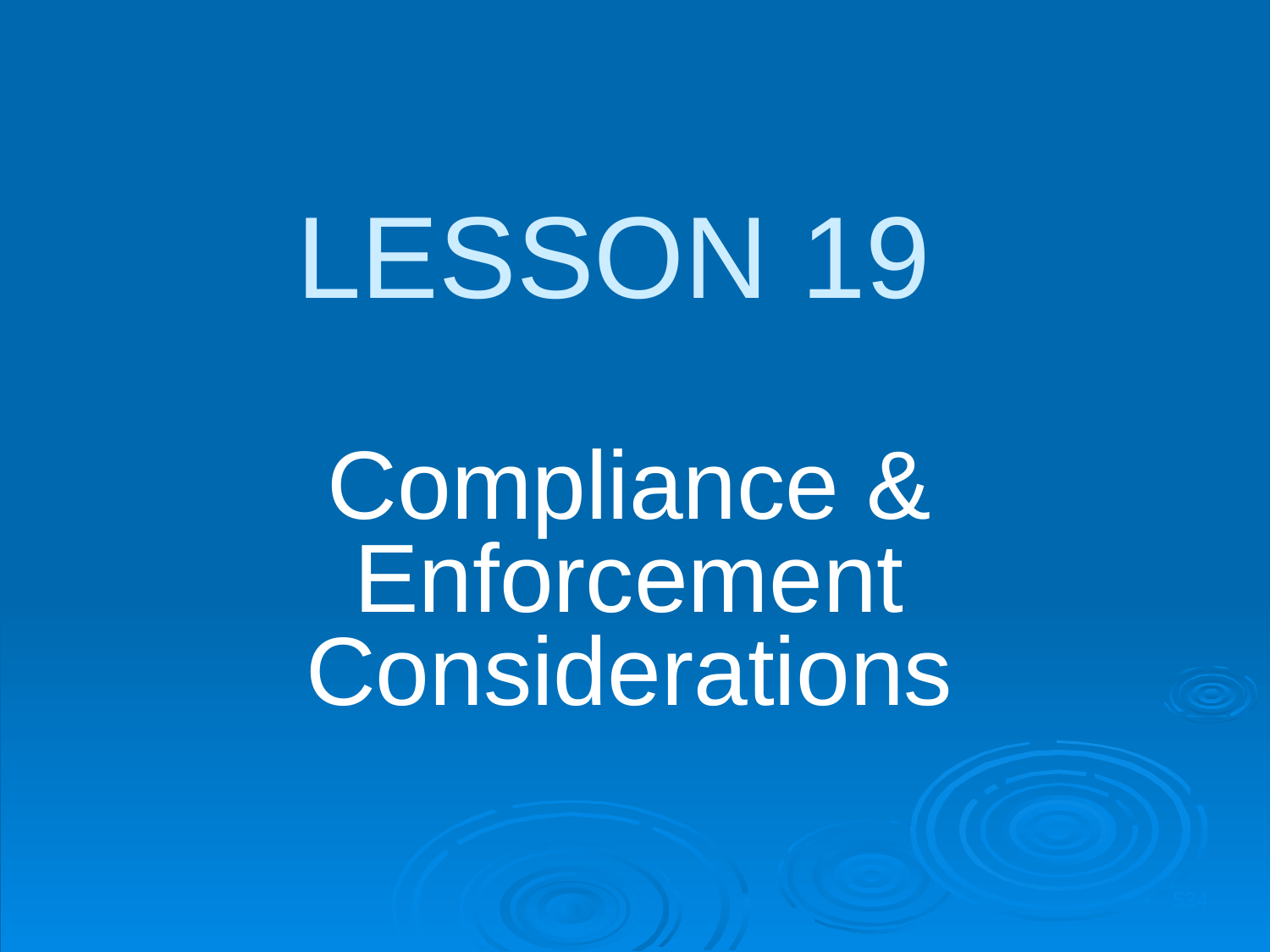

LESSON 19
Compliance & Enforcement Considerations
534